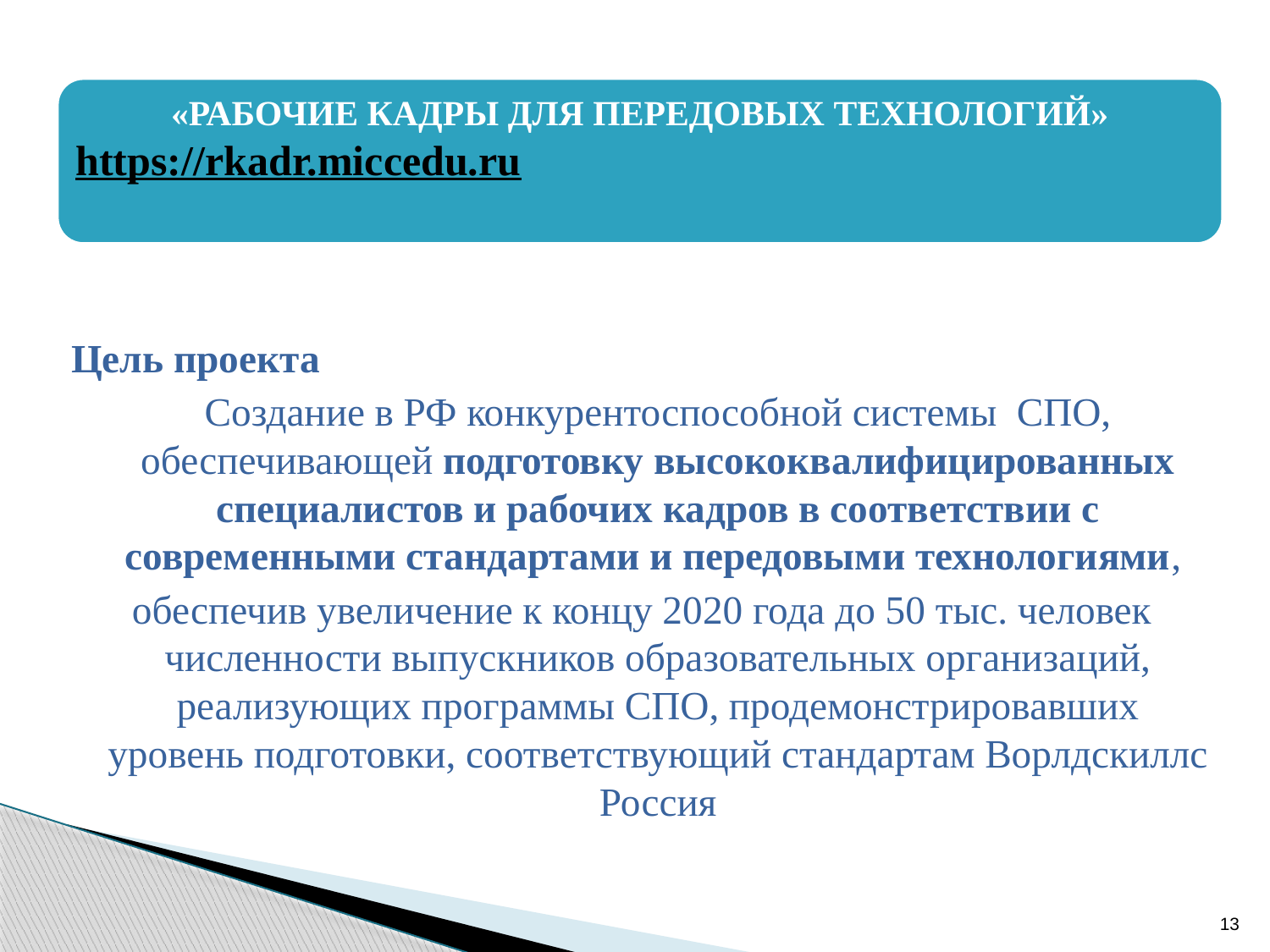

«РАБОЧИЕ КАДРЫ ДЛЯ ПЕРЕДОВЫХ ТЕХНОЛОГИЙ»
https://rkadr.miccedu.ru

Цель проекта
	Создание в РФ конкурентоспособной системы  СПО, обеспечивающей подготовку высококвалифицированных специалистов и рабочих кадров в соответствии с современными стандартами и передовыми технологиями,
обеспечив увеличение к концу 2020 года до 50 тыс. человек численности выпускников образовательных организаций, реализующих программы СПО, продемонстрировавших уровень подготовки, соответствующий стандартам Ворлдскиллс Россия

13